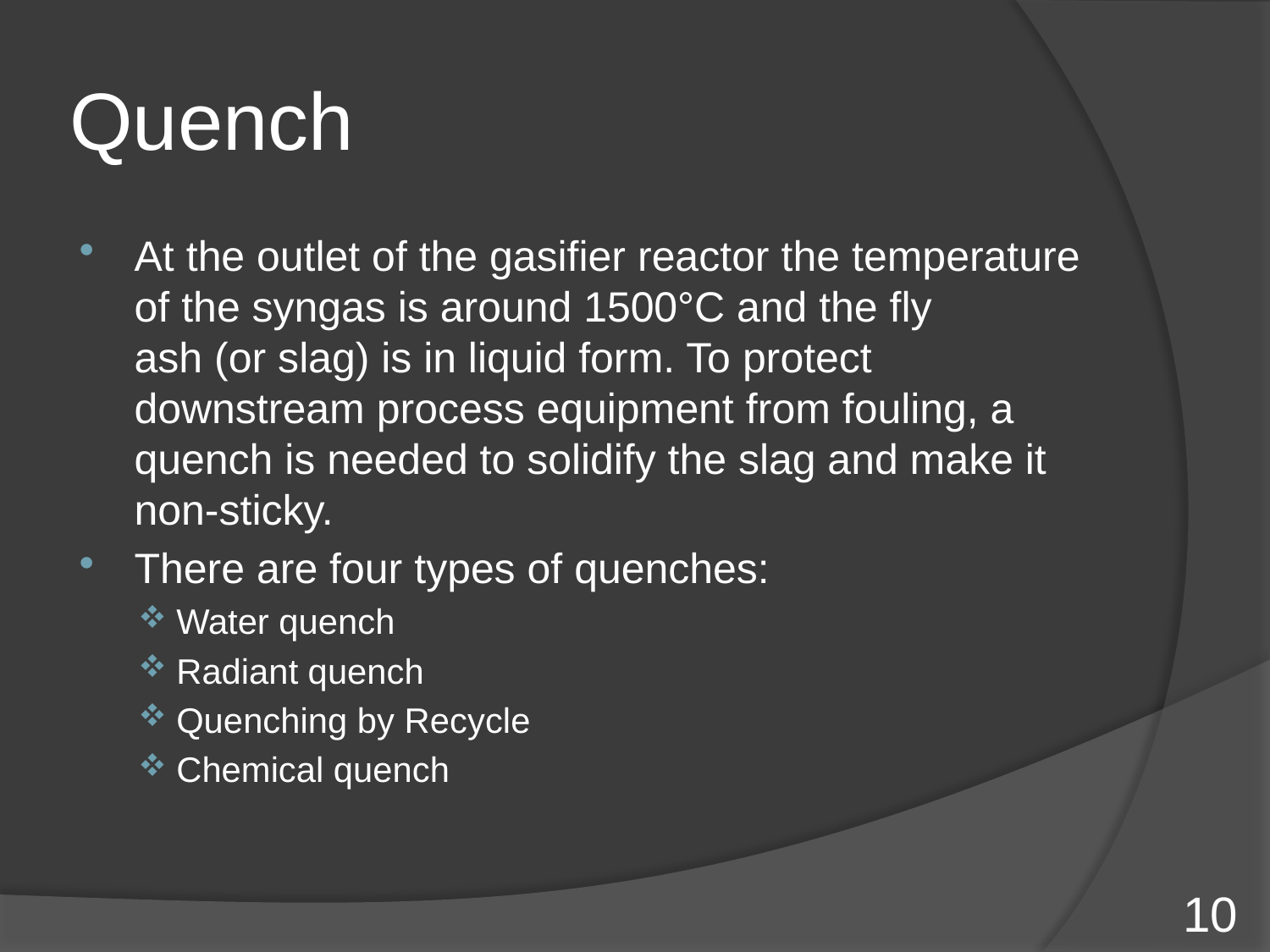

# Quench
At the outlet of the gasifier reactor the temperature of the syngas is around 1500°C and the fly
ash (or slag) is in liquid form. To protect downstream process equipment from fouling, a quench is needed to solidify the slag and make it non-sticky.
There are four types of quenches:
Water quench
Radiant quench
Quenching by Recycle
Chemical quench

10